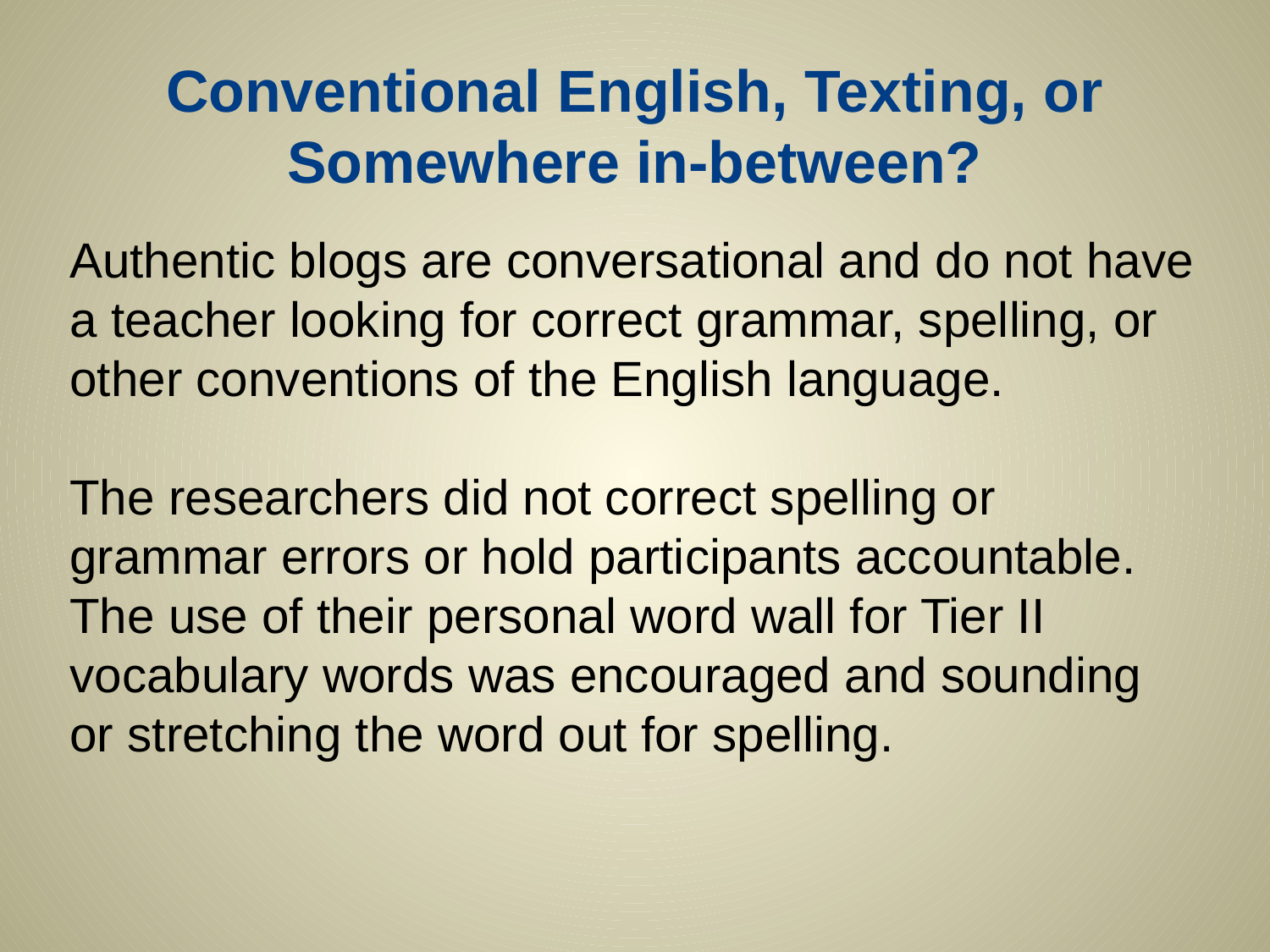

# Conventional English, Texting, or Somewhere in-between?
Authentic blogs are conversational and do not have a teacher looking for correct grammar, spelling, or other conventions of the English language.

The researchers did not correct spelling or grammar errors or hold participants accountable.  The use of their personal word wall for Tier II vocabulary words was encouraged and sounding or stretching the word out for spelling.